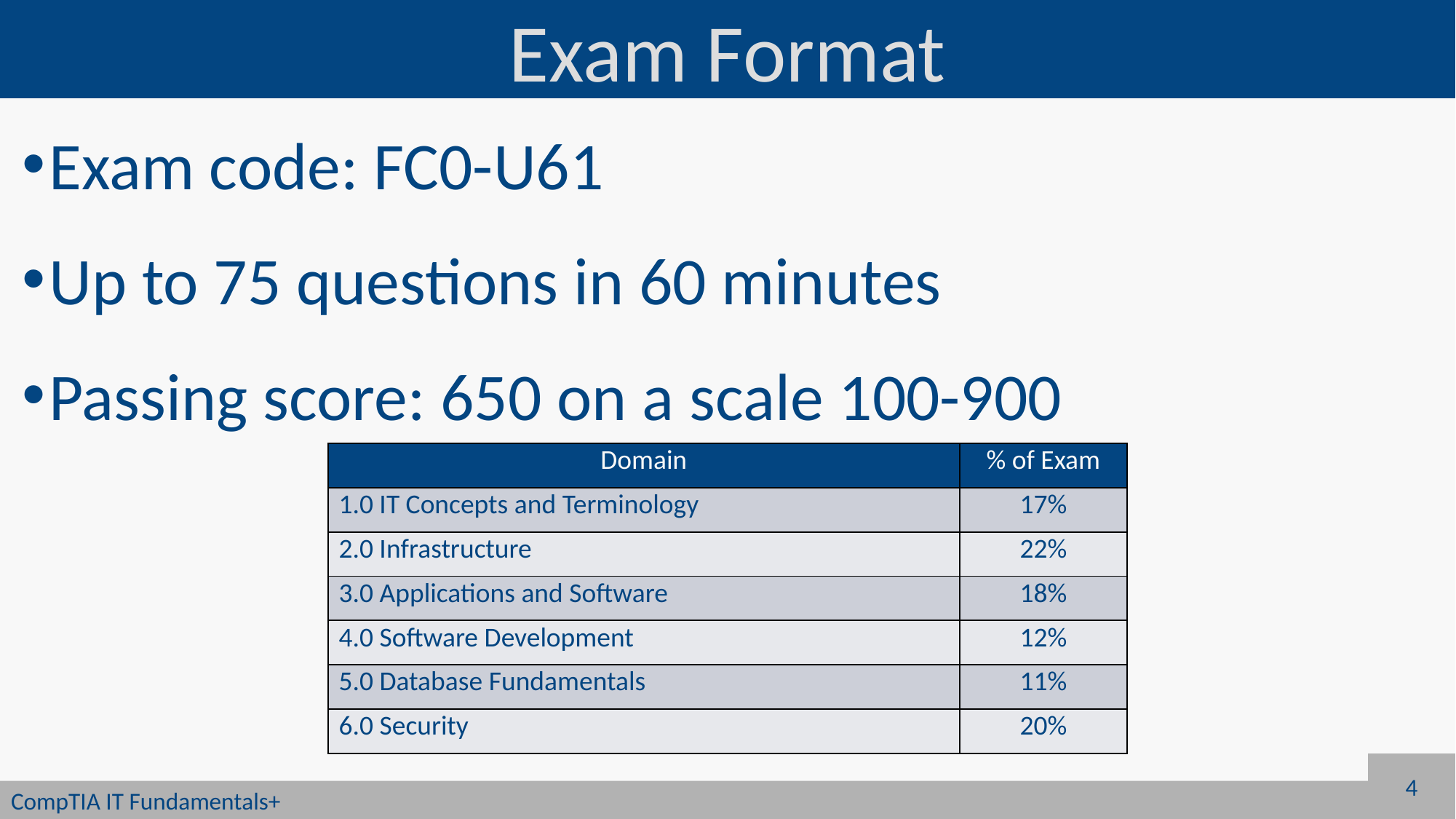

# Exam Format
Exam code: FC0-U61
Up to 75 questions in 60 minutes
Passing score: 650 on a scale 100-900

| Domain | % of Exam |
| --- | --- |
| 1.0 IT Concepts and Terminology | 17% |
| 2.0 Infrastructure | 22% |
| 3.0 Applications and Software | 18% |
| 4.0 Software Development | 12% |
| 5.0 Database Fundamentals | 11% |
| 6.0 Security | 20% |
4
CompTIA IT Fundamentals+